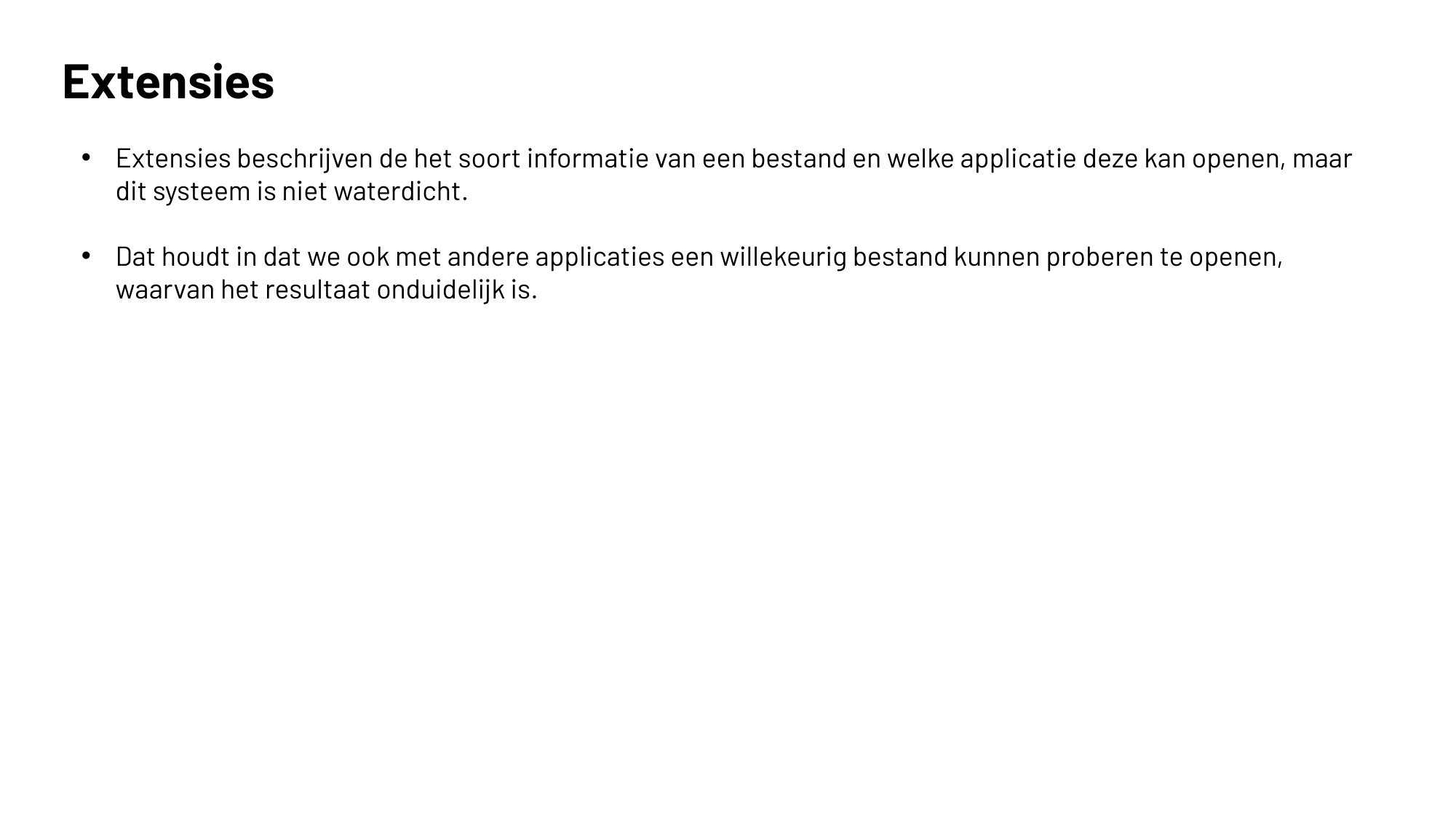

Extensies
Extensies beschrijven de het soort informatie van een bestand en welke applicatie deze kan openen, maar dit systeem is niet waterdicht.
Dat houdt in dat we ook met andere applicaties een willekeurig bestand kunnen proberen te openen, waarvan het resultaat onduidelijk is.